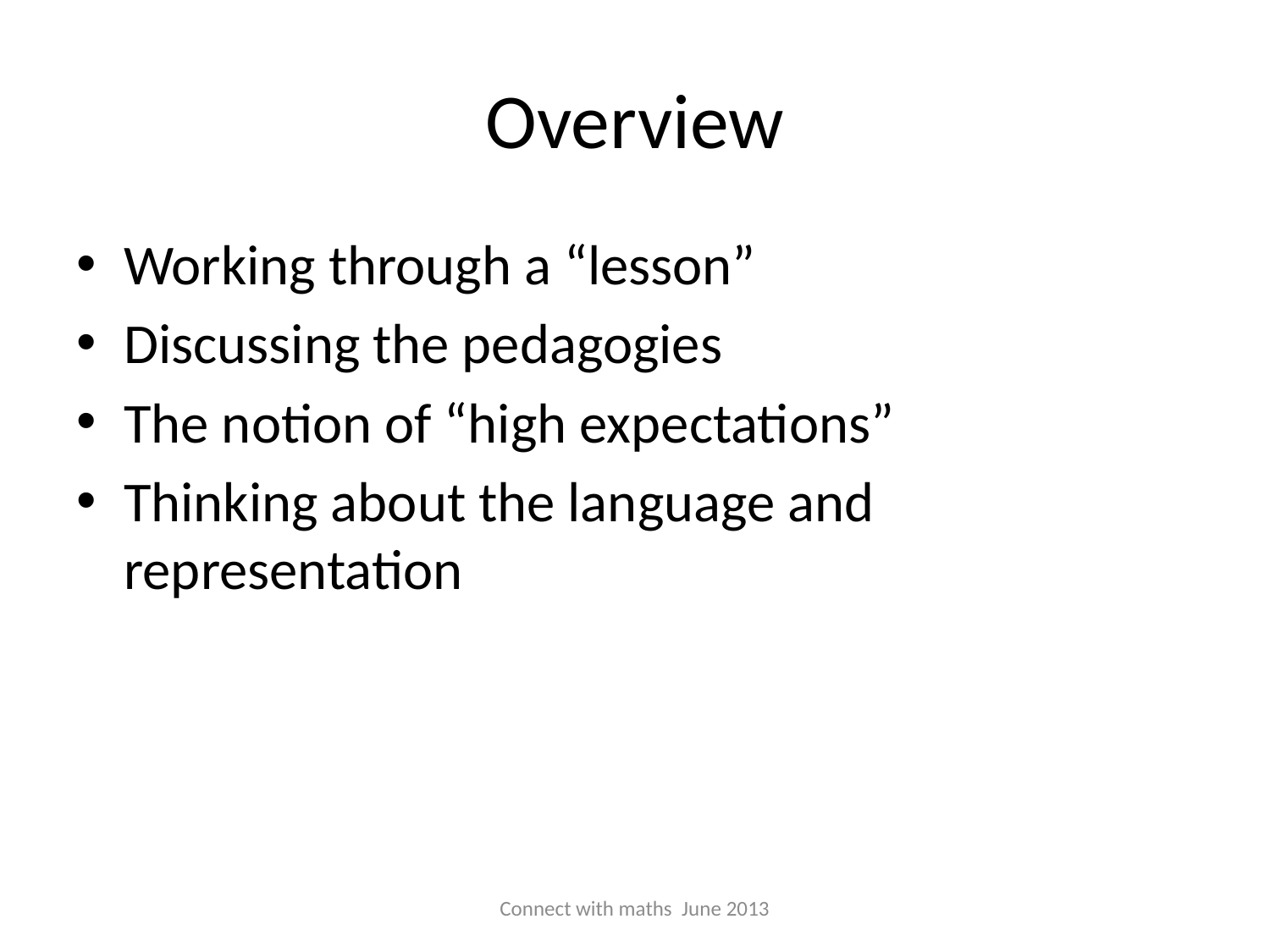

# Overview
Working through a “lesson”
Discussing the pedagogies
The notion of “high expectations”
Thinking about the language and representation
Connect with maths  June 2013